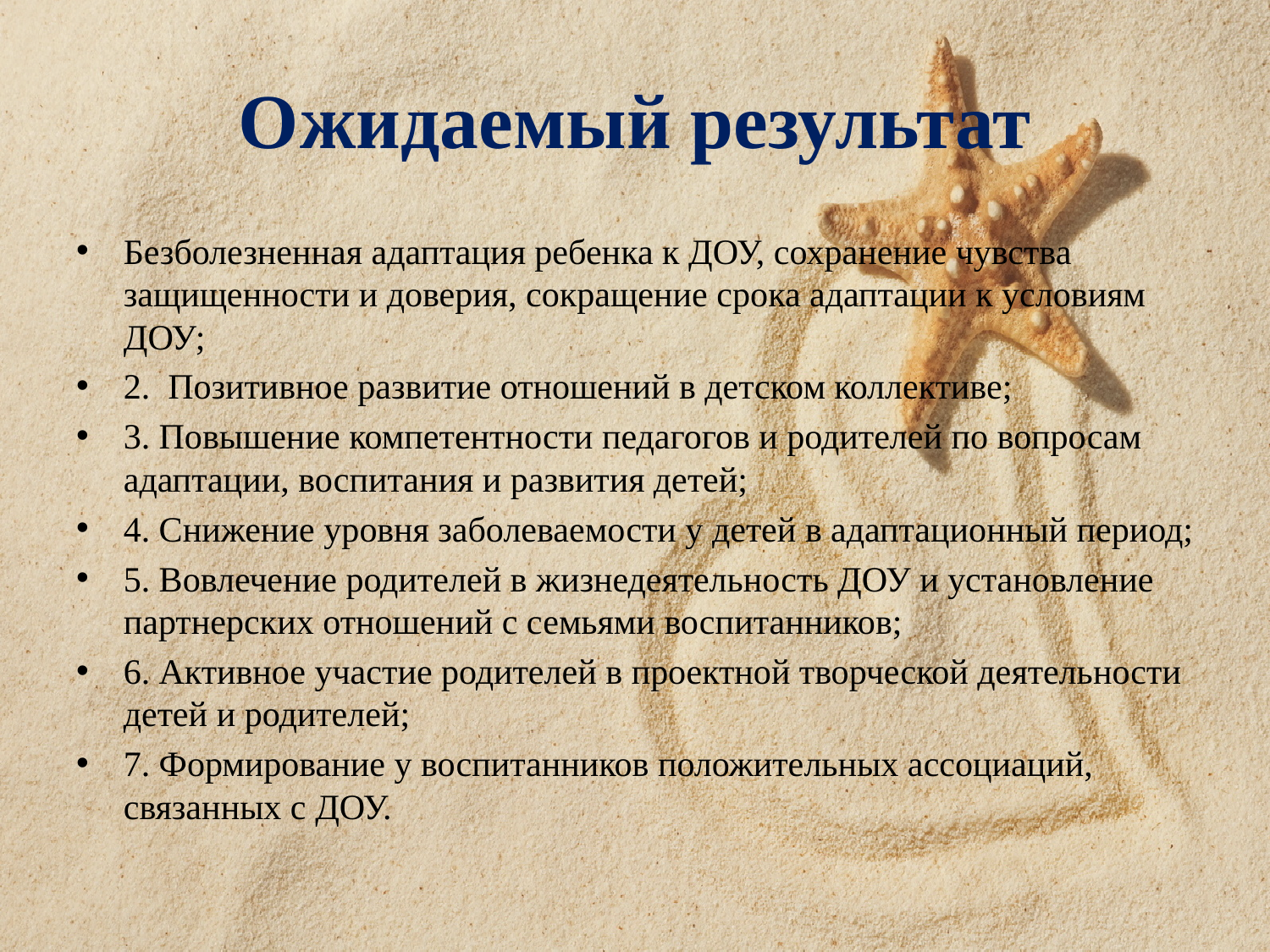

# Ожидаемый результат
Безболезненная адаптация ребенка к ДОУ, сохранение чувства защищенности и доверия, сокращение срока адаптации к условиям ДОУ;
2.  Позитивное развитие отношений в детском коллективе;
3. Повышение компетентности педагогов и родителей по вопросам адаптации, воспитания и развития детей;
4. Снижение уровня заболеваемости у детей в адаптационный период;
5. Вовлечение родителей в жизнедеятельность ДОУ и установление партнерских отношений с семьями воспитанников;
6. Активное участие родителей в проектной творческой деятельности детей и родителей;
7. Формирование у воспитанников положительных ассоциаций, связанных с ДОУ.